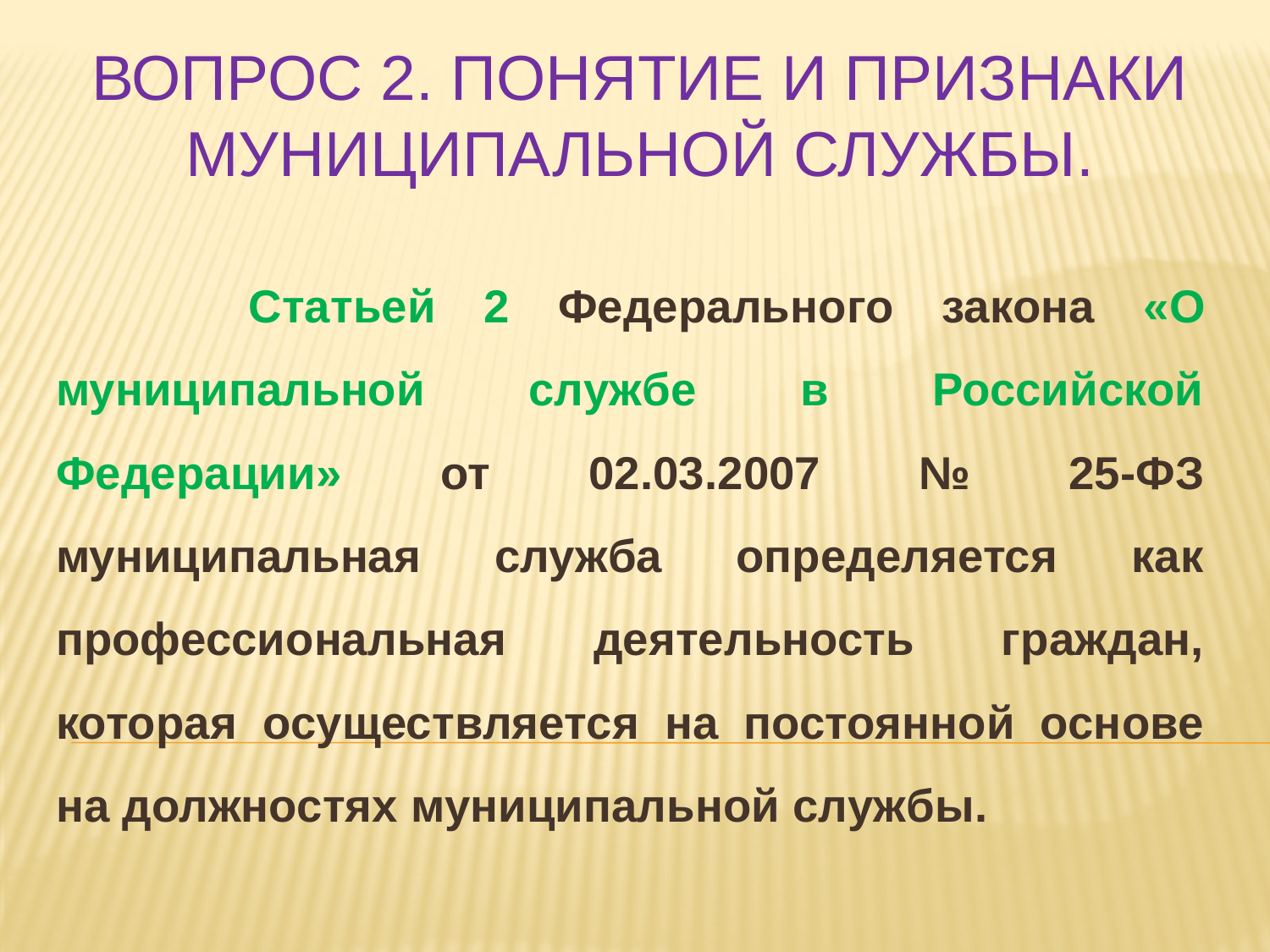

# Вопрос 2. Понятие и признаки муниципальной службы.
    Статьей 2 Федерального закона «О муниципальной службе в Российской Федерации» от 02.03.2007 № 25-ФЗ муниципальная служба определяется как профессиональная деятельность граждан, которая осуществляется на постоянной основе на должностях муниципальной службы.